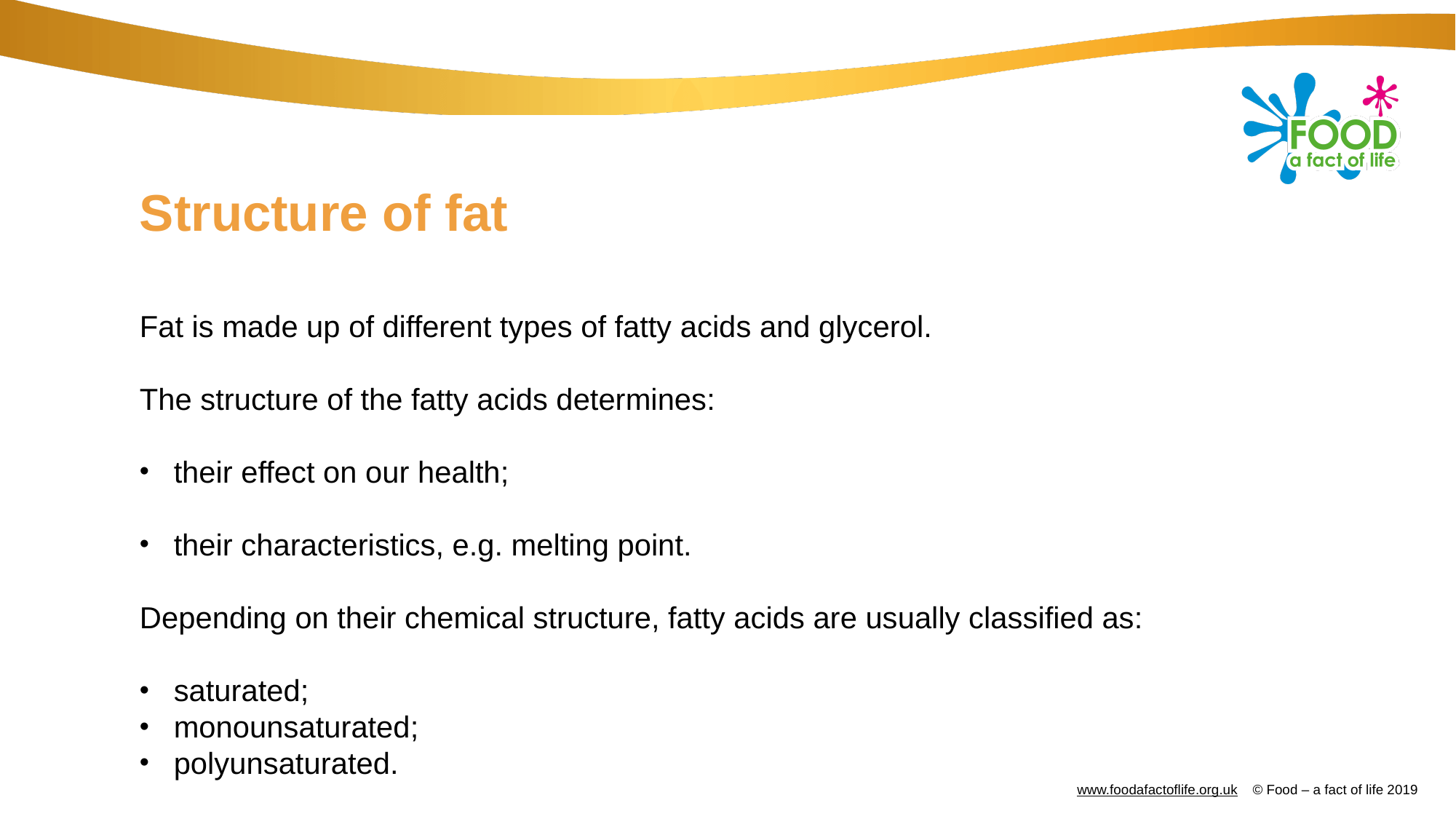

# Structure of fat
Fat is made up of different types of fatty acids and glycerol.

The structure of the fatty acids determines:

their effect on our health;

their characteristics, e.g. melting point.

Depending on their chemical structure, fatty acids are usually classified as:

saturated;
monounsaturated;
polyunsaturated.